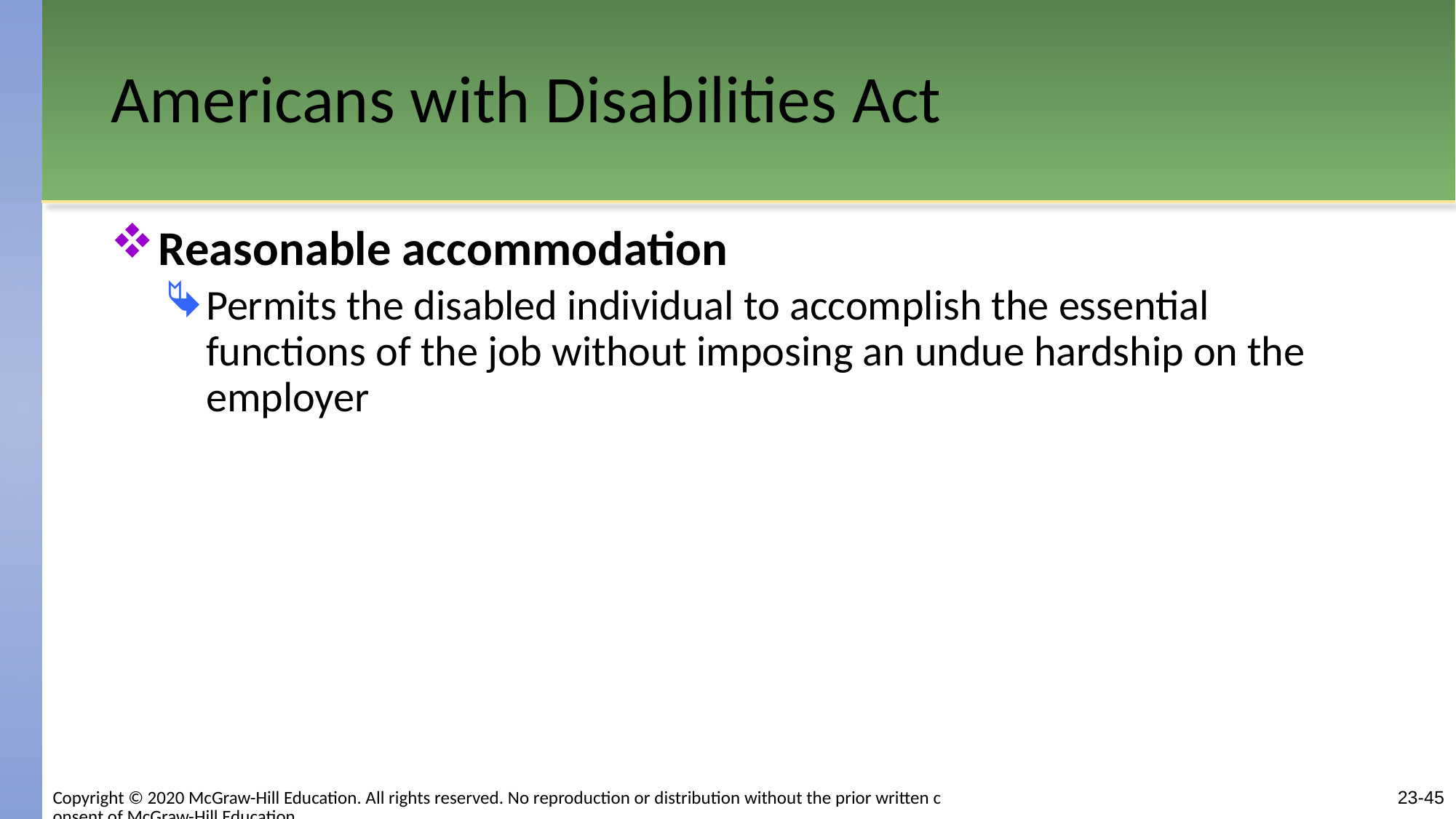

# Americans with Disabilities Act
Reasonable accommodation
Permits the disabled individual to accomplish the essential functions of the job without imposing an undue hardship on the employer

Copyright © 2020 McGraw-Hill Education. All rights reserved. No reproduction or distribution without the prior written consent of McGraw-Hill Education.
23-45